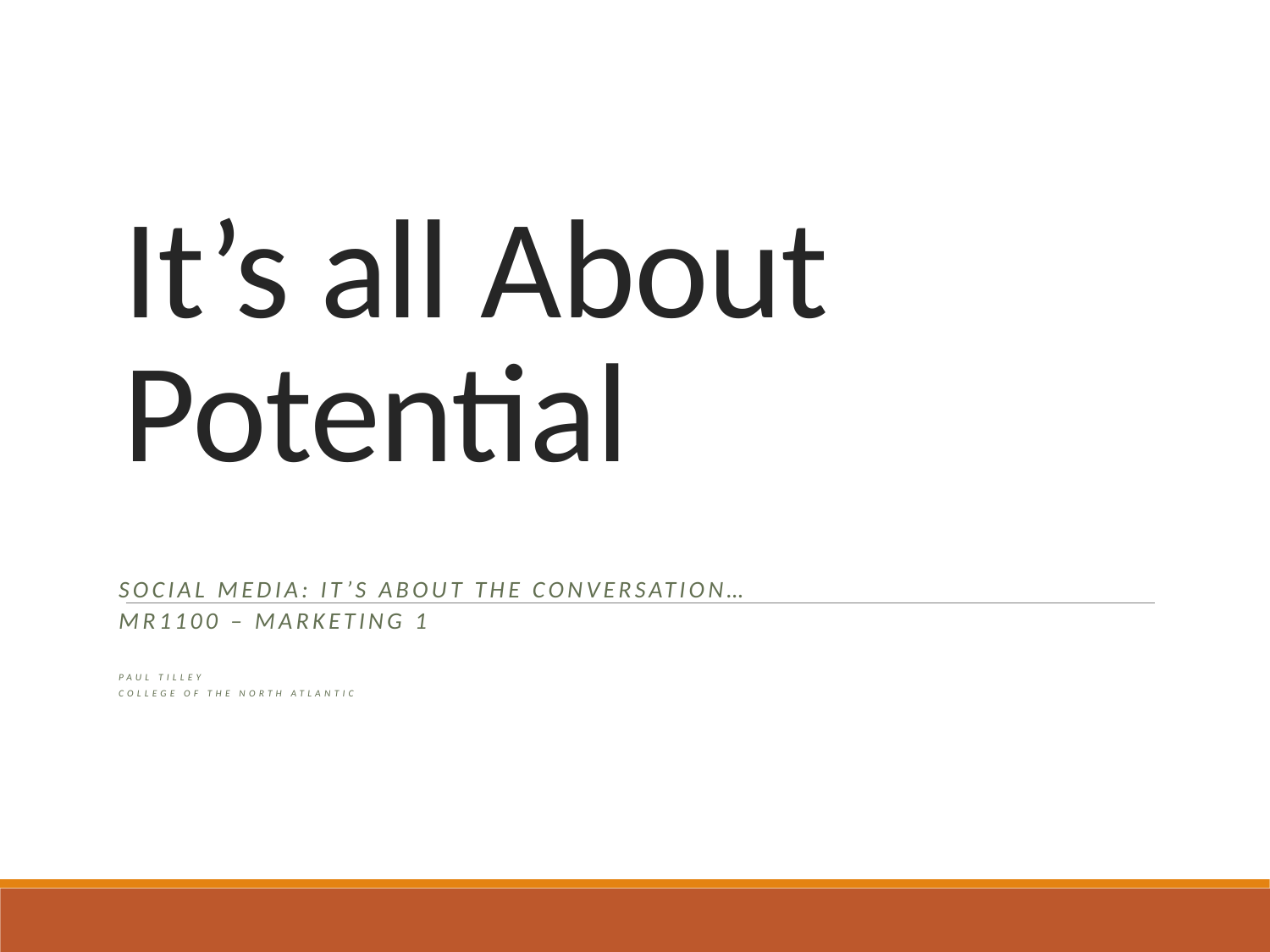

# It’s all About Potential
Social Media: It’s about the conversation…
MR1100 – marketing 1

Paul Tilley
College of the North Atlantic